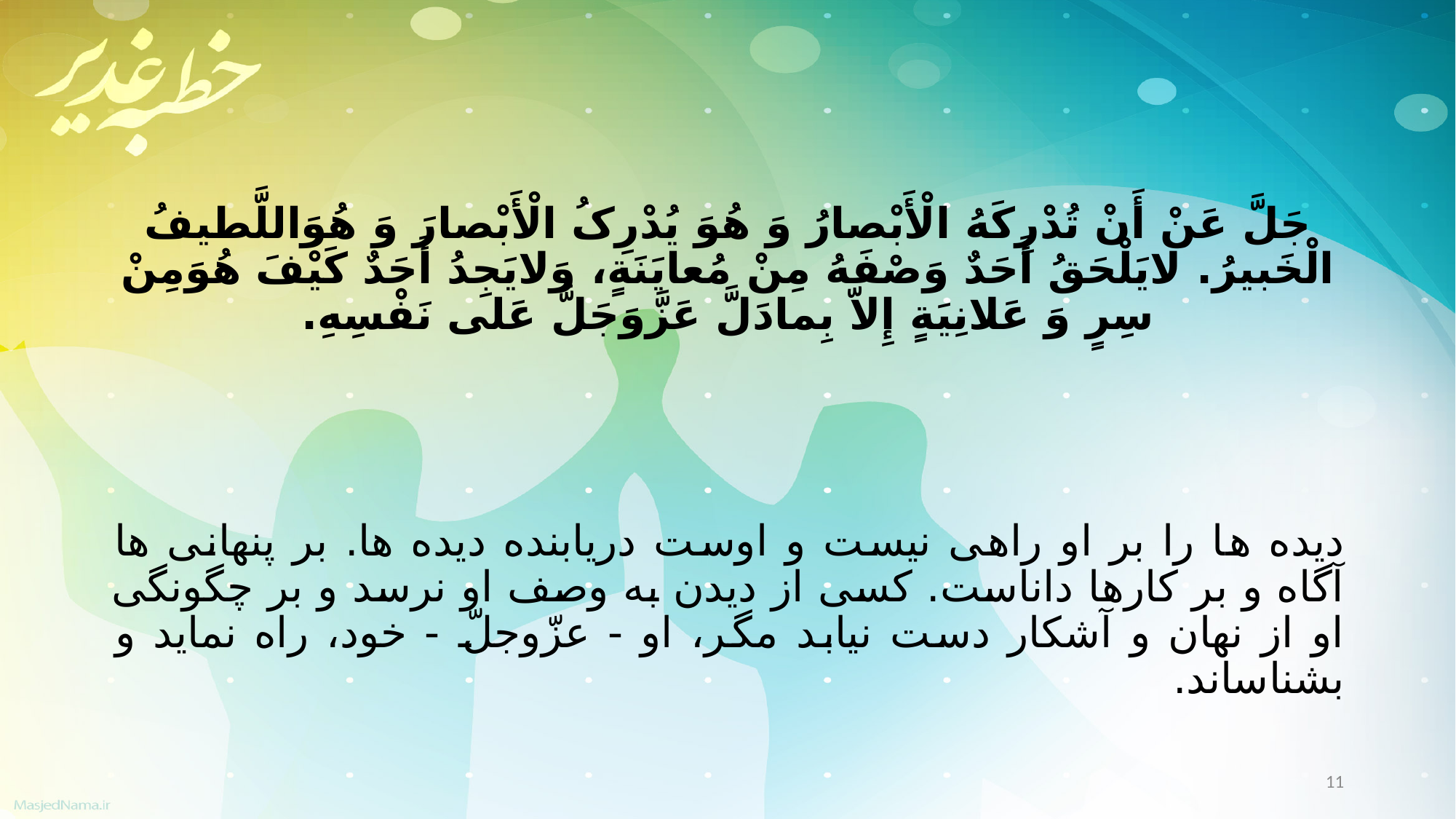

جَلَّ عَنْ أَنْ تُدْرِکَهُ الْأَبْصارُ وَ هُوَ یُدْرِکُ الْأَبْصارَ وَ هُوَاللَّطیفُ الْخَبیرُ. لایَلْحَقُ أَحَدٌ وَصْفَهُ مِنْ مُعایَنَةٍ، وَلایَجِدُ أَحَدٌ کَیْفَ هُوَمِنْ سِرٍ وَ عَلانِیَةٍ إِلاّ بِمادَلَّ عَزَّوَجَلَّ عَلی نَفْسِهِ.

دیده ها را بر او راهی نیست و اوست دریابنده دیده ها. بر پنهانی ها آگاه و بر کارها داناست. کسی از دیدن به وصف او نرسد و بر چگونگی او از نهان و آشکار دست نیابد مگر، او - عزّوجلّ - خود، راه نماید و بشناساند.
11